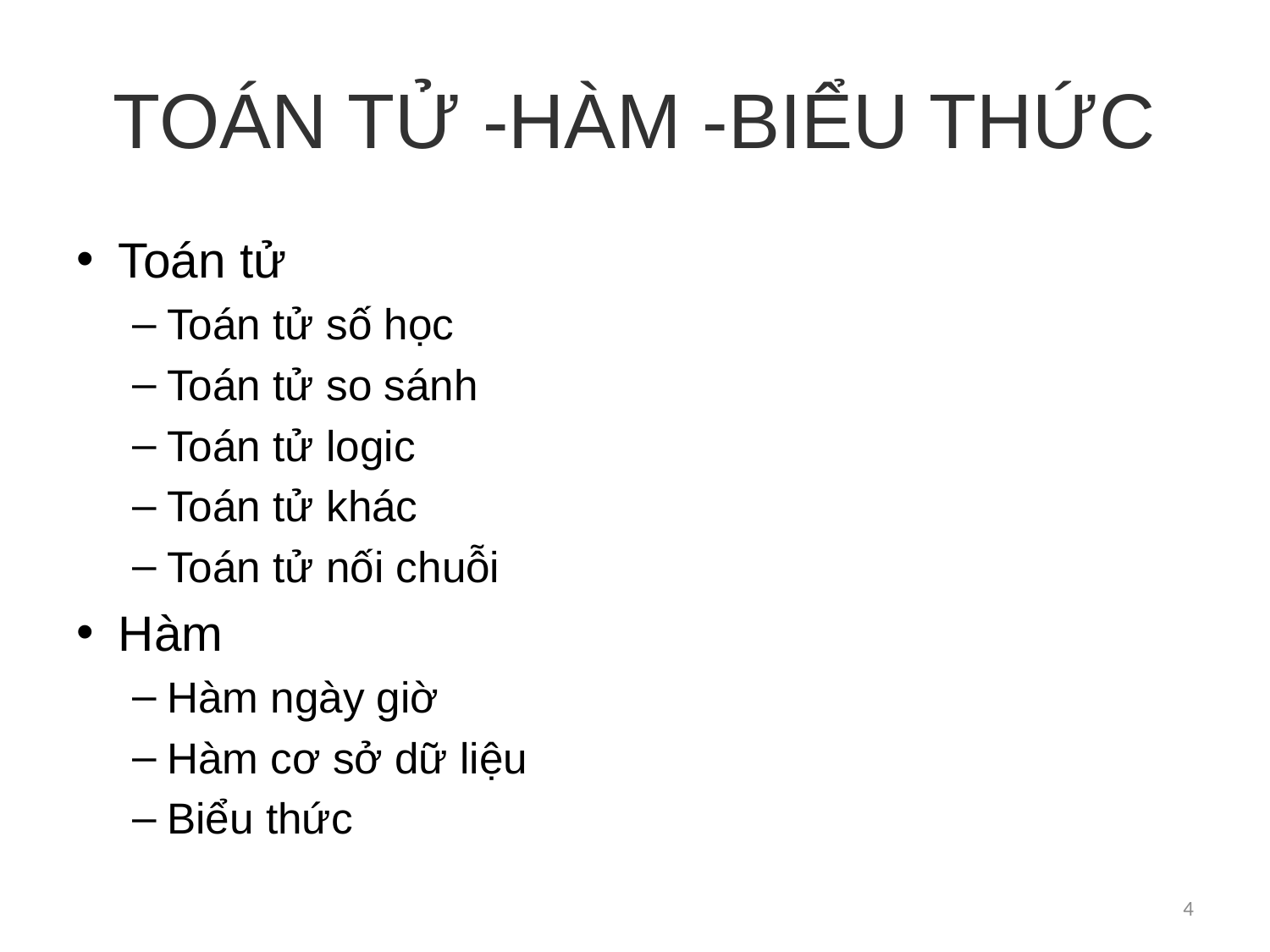

# TOÁN TỬ -HÀM -BIỂU THỨC
Toán tử
Toán tử số học
Toán tử so sánh
Toán tử logic
Toán tử khác
Toán tử nối chuỗi
Hàm
Hàm ngày giờ
Hàm cơ sở dữ liệu
Biểu thức

4